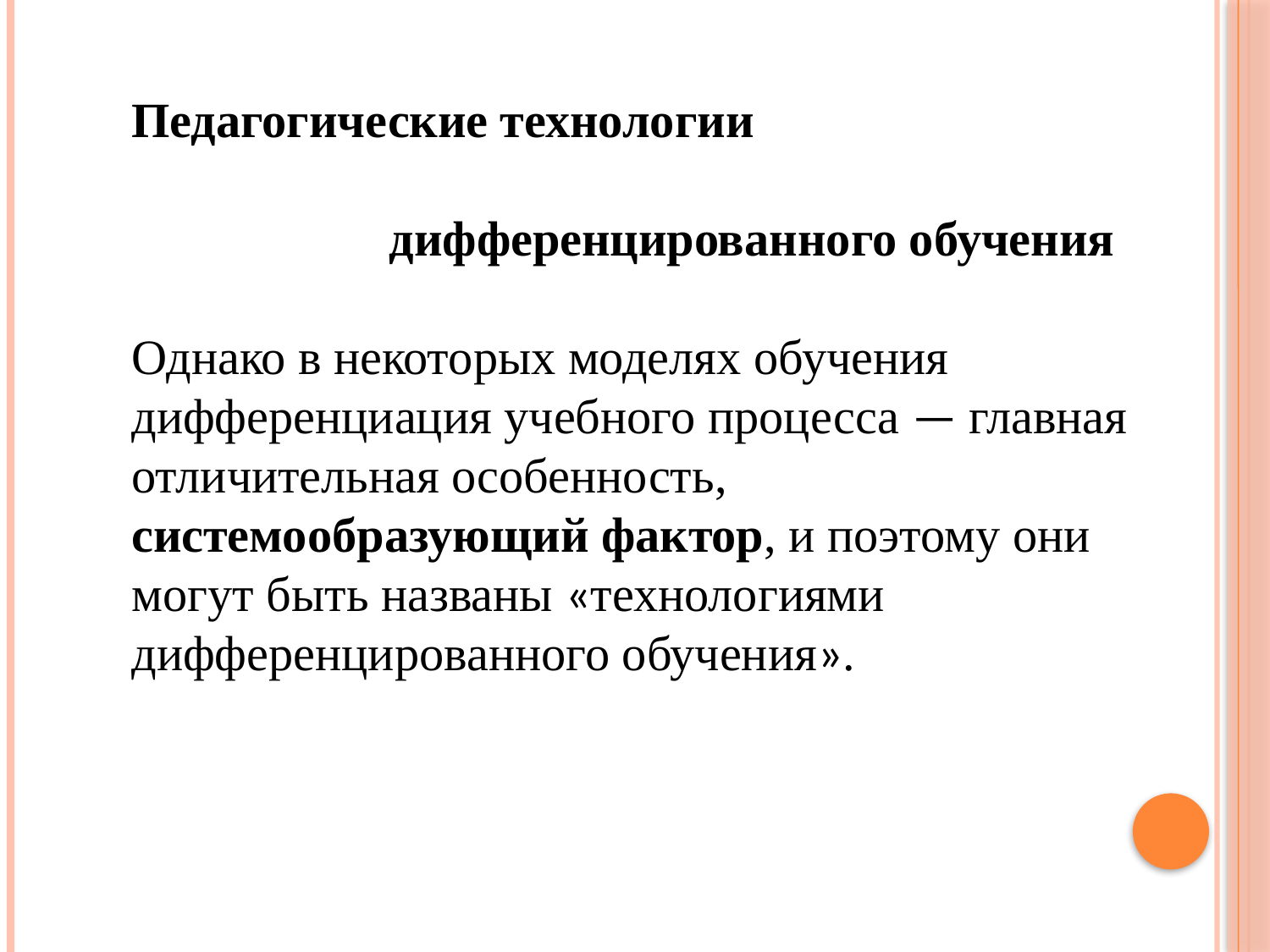

Педагогические технологии
                     дифференцированного обучения

Однако в некоторых моделях обучения дифференциация учебного процесса — главная отличительная особенность, системообразующий фактор, и поэтому они могут быть названы «технологиями дифференцированного обучения».